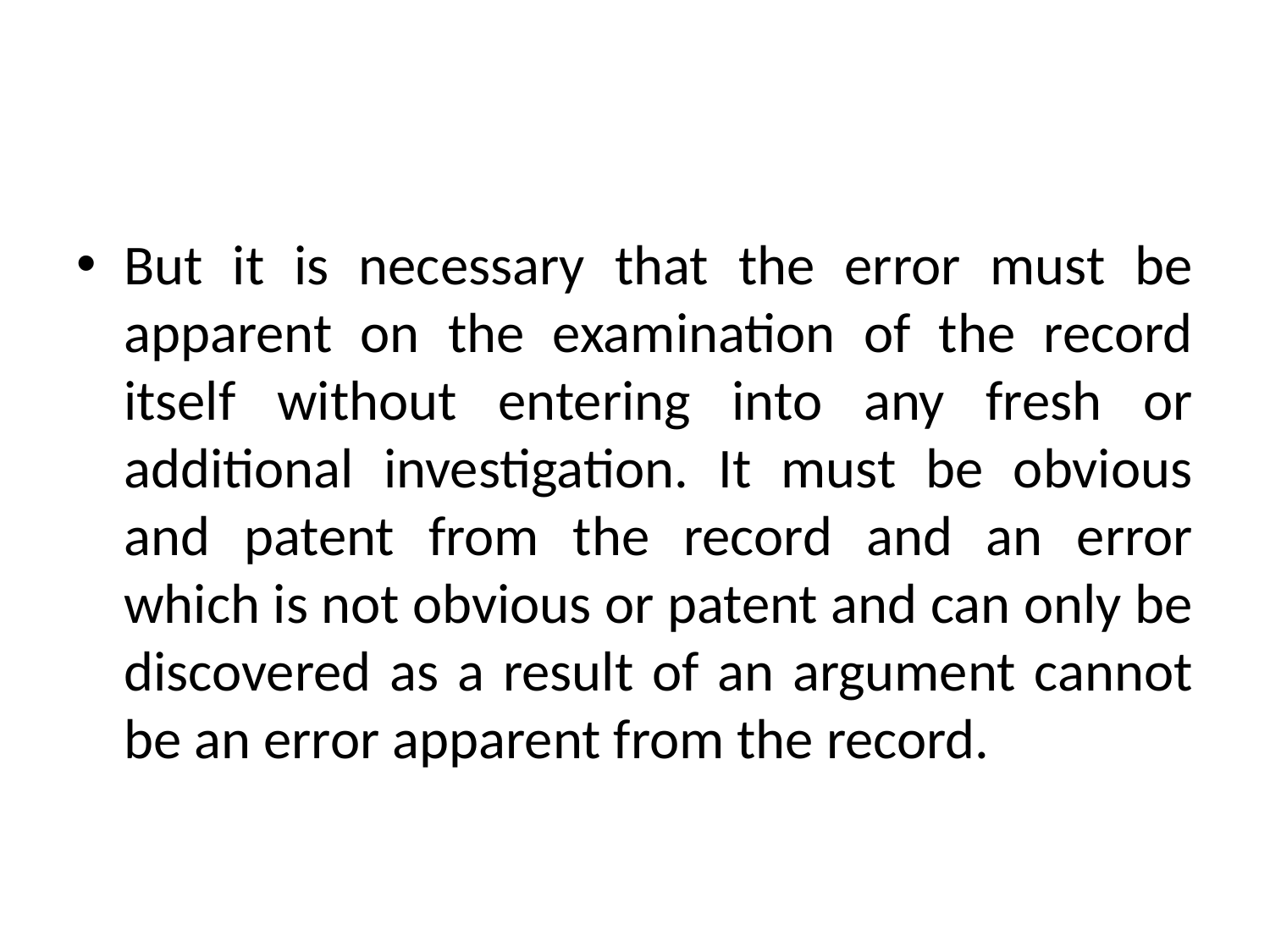

#
But it is necessary that the error must be apparent on the examination of the record itself without entering into any fresh or additional investigation. It must be obvious and patent from the record and an error which is not obvious or patent and can only be discovered as a result of an argument cannot be an error apparent from the record.